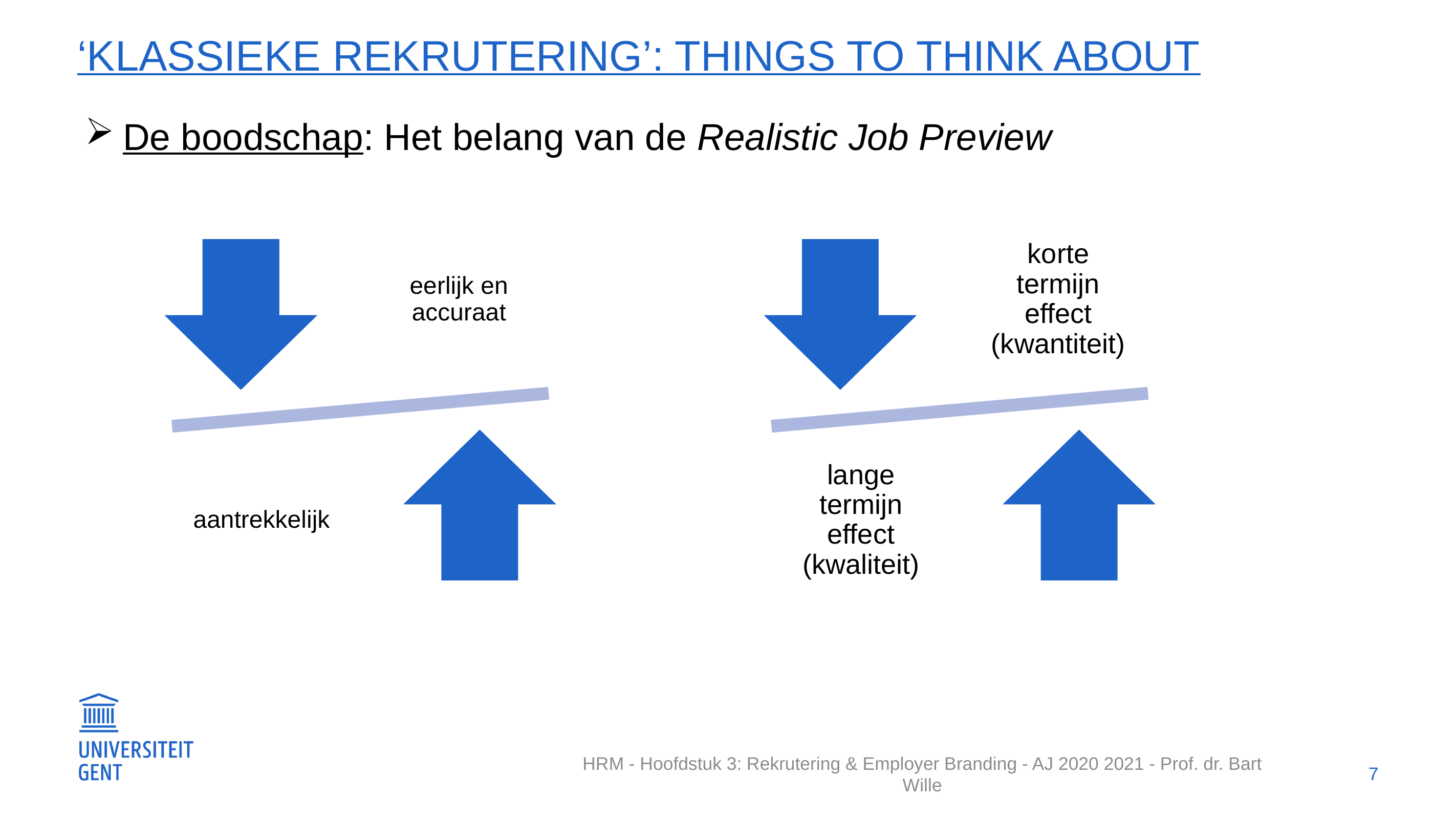

# ‘klassieke rekrutering’: things to think about
De boodschap: Het belang van de Realistic Job Preview

korte termijn effect (kwantiteit)
lange termijn effect (kwaliteit)
eerlijk en accuraat
aantrekkelijk
7
HRM - Hoofdstuk 3: Rekrutering & Employer Branding - AJ 2020 2021 - Prof. dr. Bart Wille